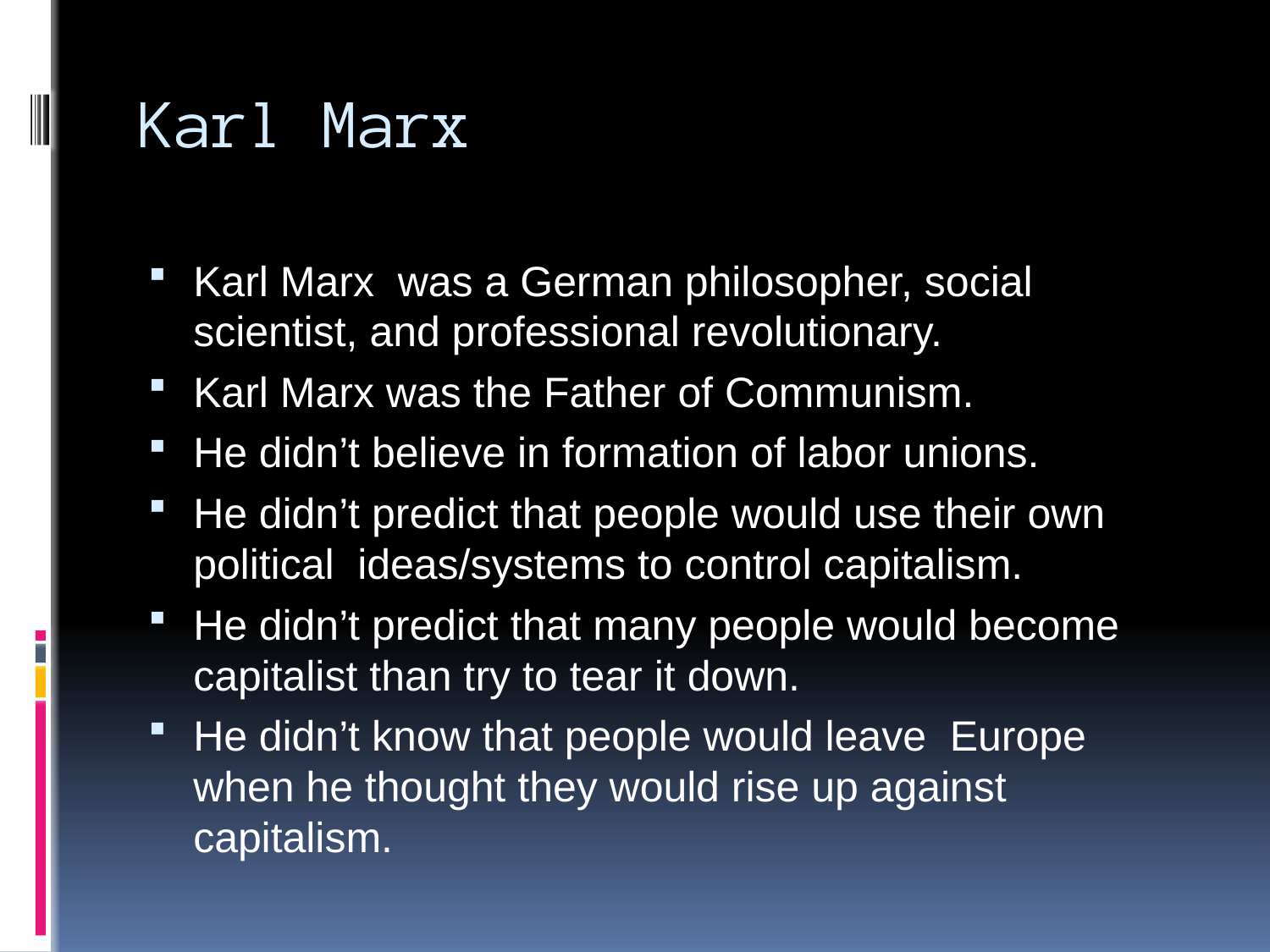

# Karl Marx
Karl Marx  was a German philosopher, social scientist, and professional revolutionary.
Karl Marx was the Father of Communism.
He didn’t believe in formation of labor unions.
He didn’t predict that people would use their own political  ideas/systems to control capitalism.
He didn’t predict that many people would become capitalist than try to tear it down.
He didn’t know that people would leave  Europe when he thought they would rise up against capitalism.